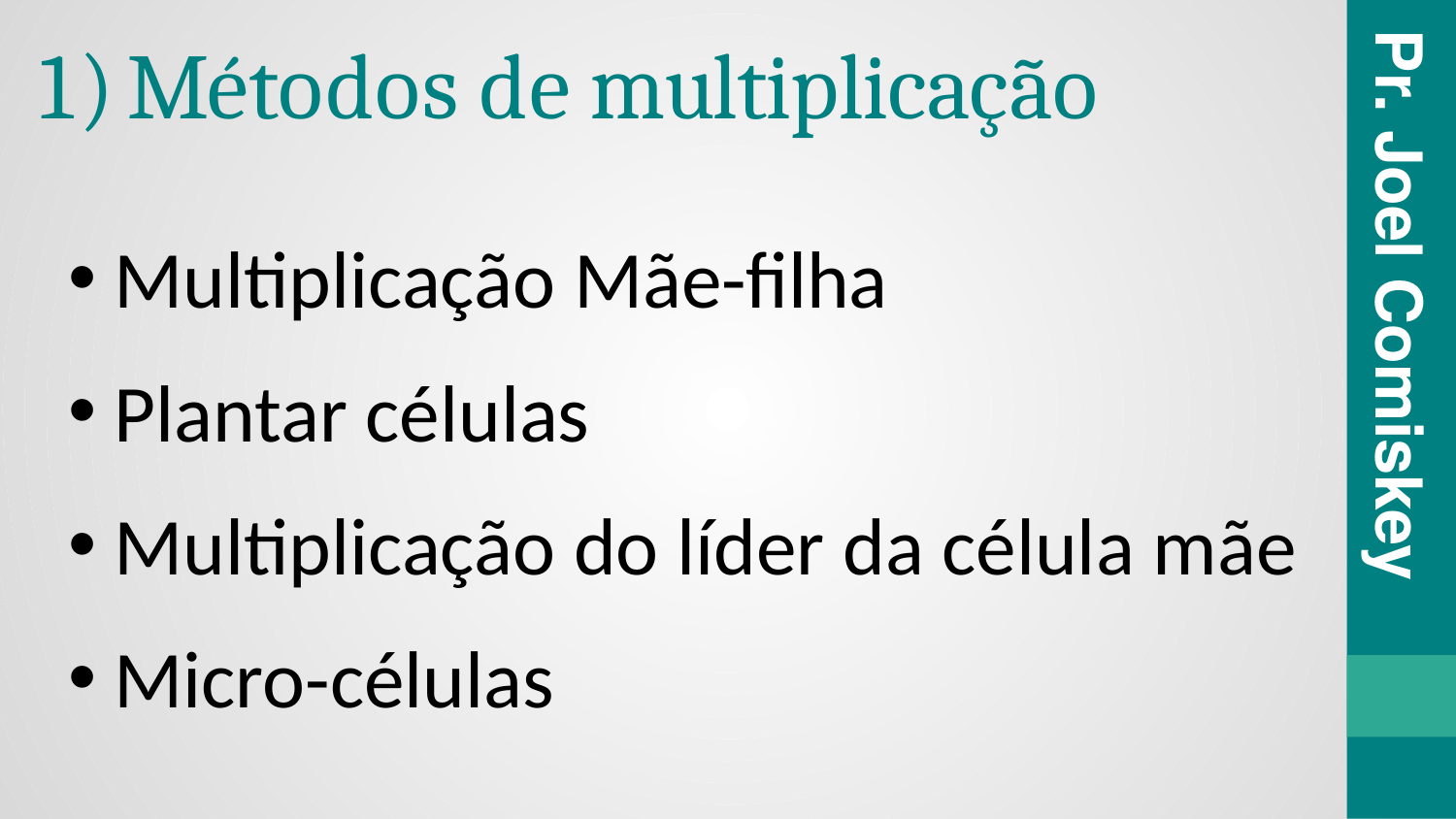

# 1) Métodos de multiplicação
Multiplicação Mãe-filha
Plantar células
Multiplicação do líder da célula mãe
Micro-células
Pr. Joel Comiskey